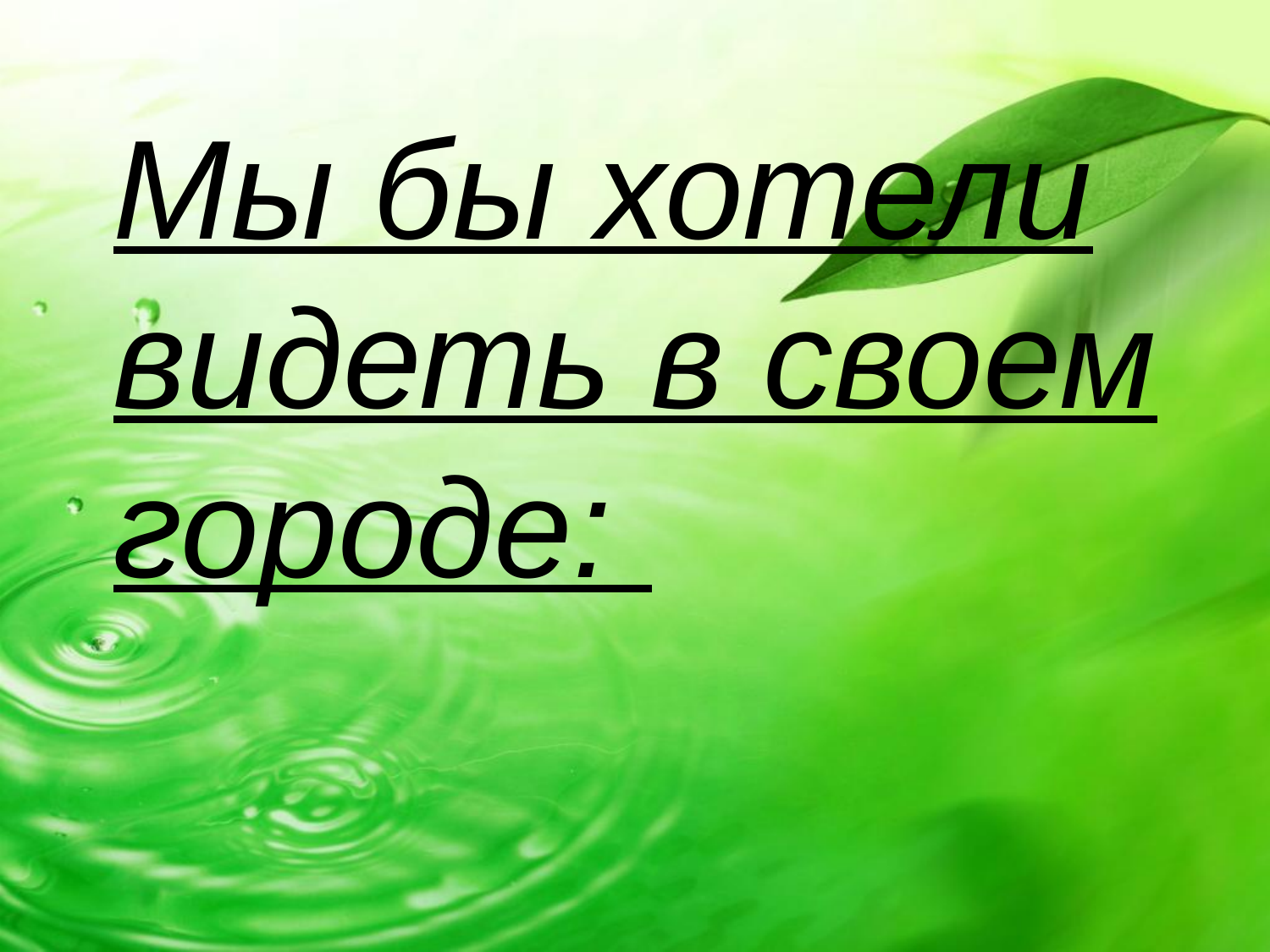

Мы бы хотели видеть в своем городе:
#